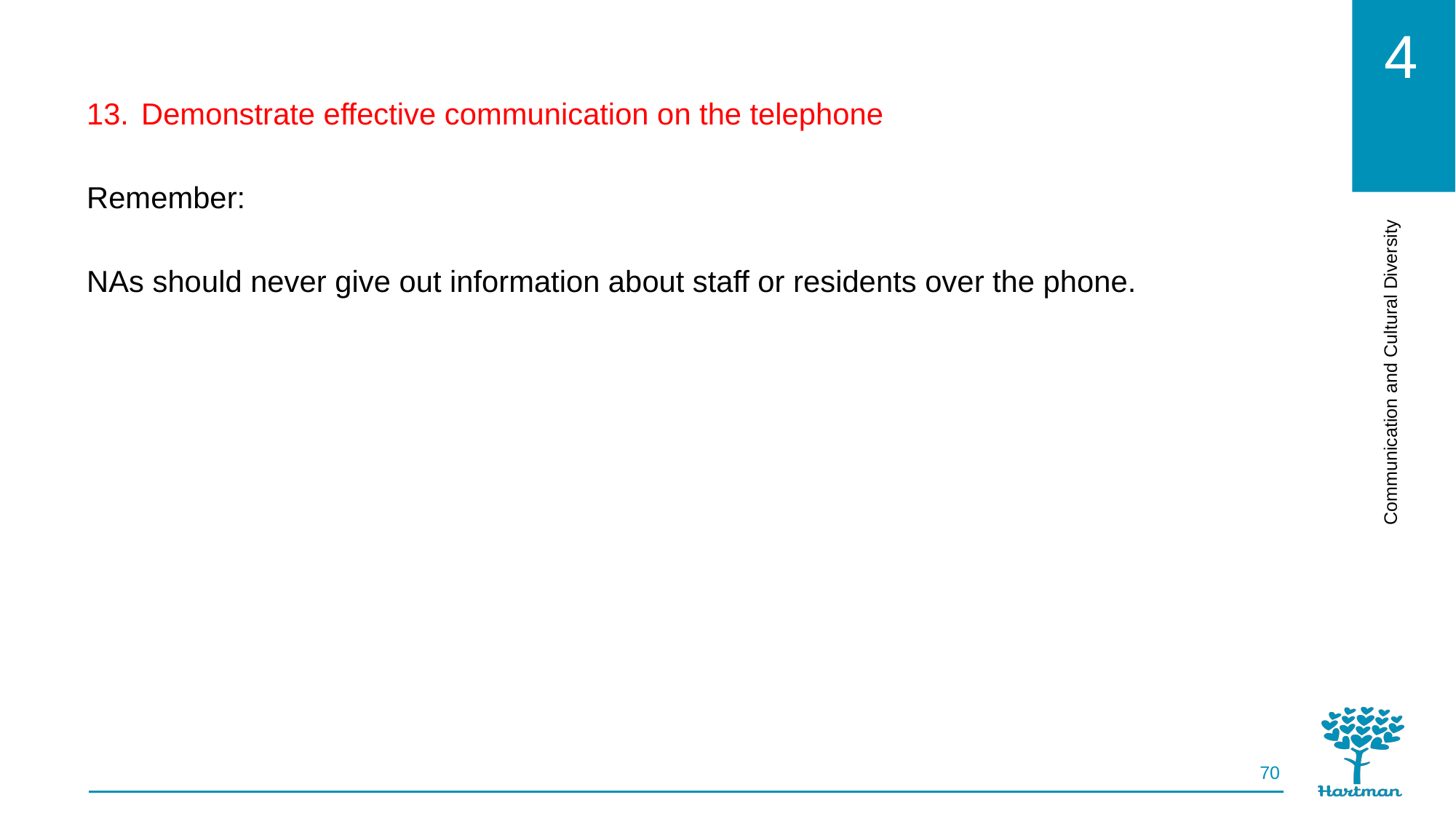

Demonstrate effective communication on the telephone

Remember:

NAs should never give out information about staff or residents over the phone.

70